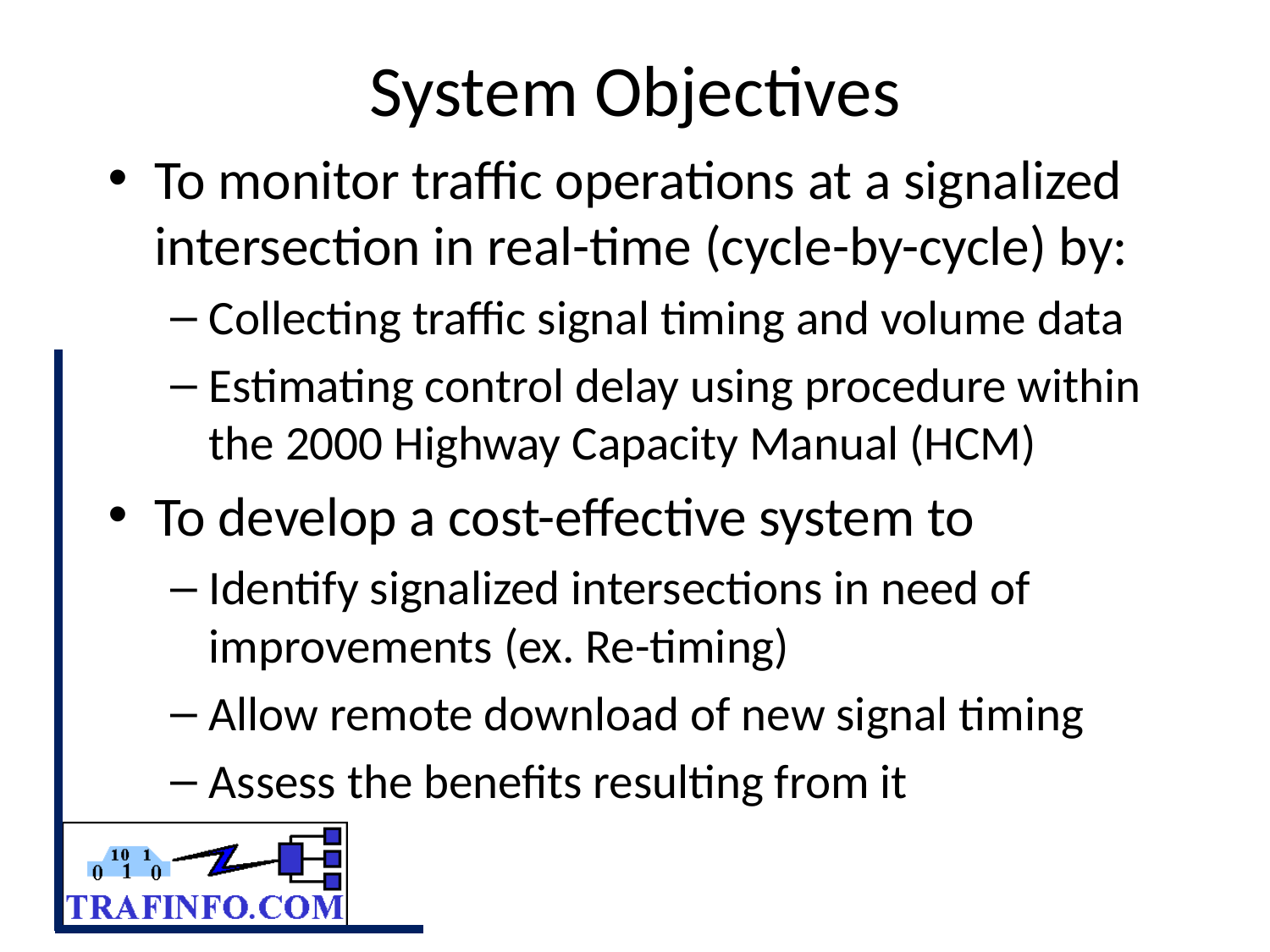

# System Objectives
To monitor traffic operations at a signalized intersection in real-time (cycle-by-cycle) by:
Collecting traffic signal timing and volume data
Estimating control delay using procedure within the 2000 Highway Capacity Manual (HCM)
To develop a cost-effective system to
Identify signalized intersections in need of improvements (ex. Re-timing)
Allow remote download of new signal timing
Assess the benefits resulting from it